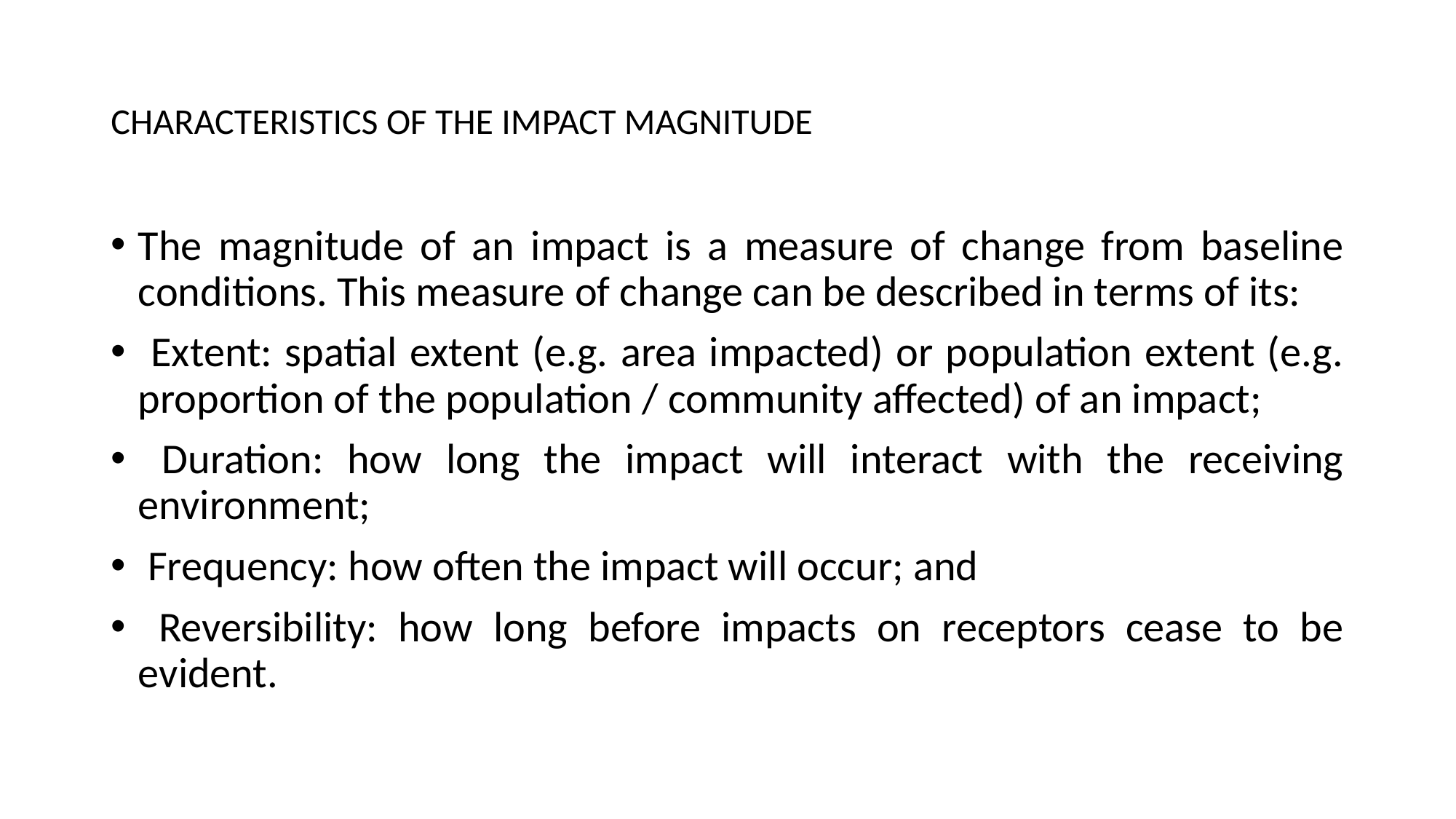

# CHARACTERISTICS OF THE IMPACT MAGNITUDE
The magnitude of an impact is a measure of change from baseline conditions. This measure of change can be described in terms of its:
 Extent: spatial extent (e.g. area impacted) or population extent (e.g. proportion of the population / community affected) of an impact;
 Duration: how long the impact will interact with the receiving environment;
 Frequency: how often the impact will occur; and
 Reversibility: how long before impacts on receptors cease to be evident.